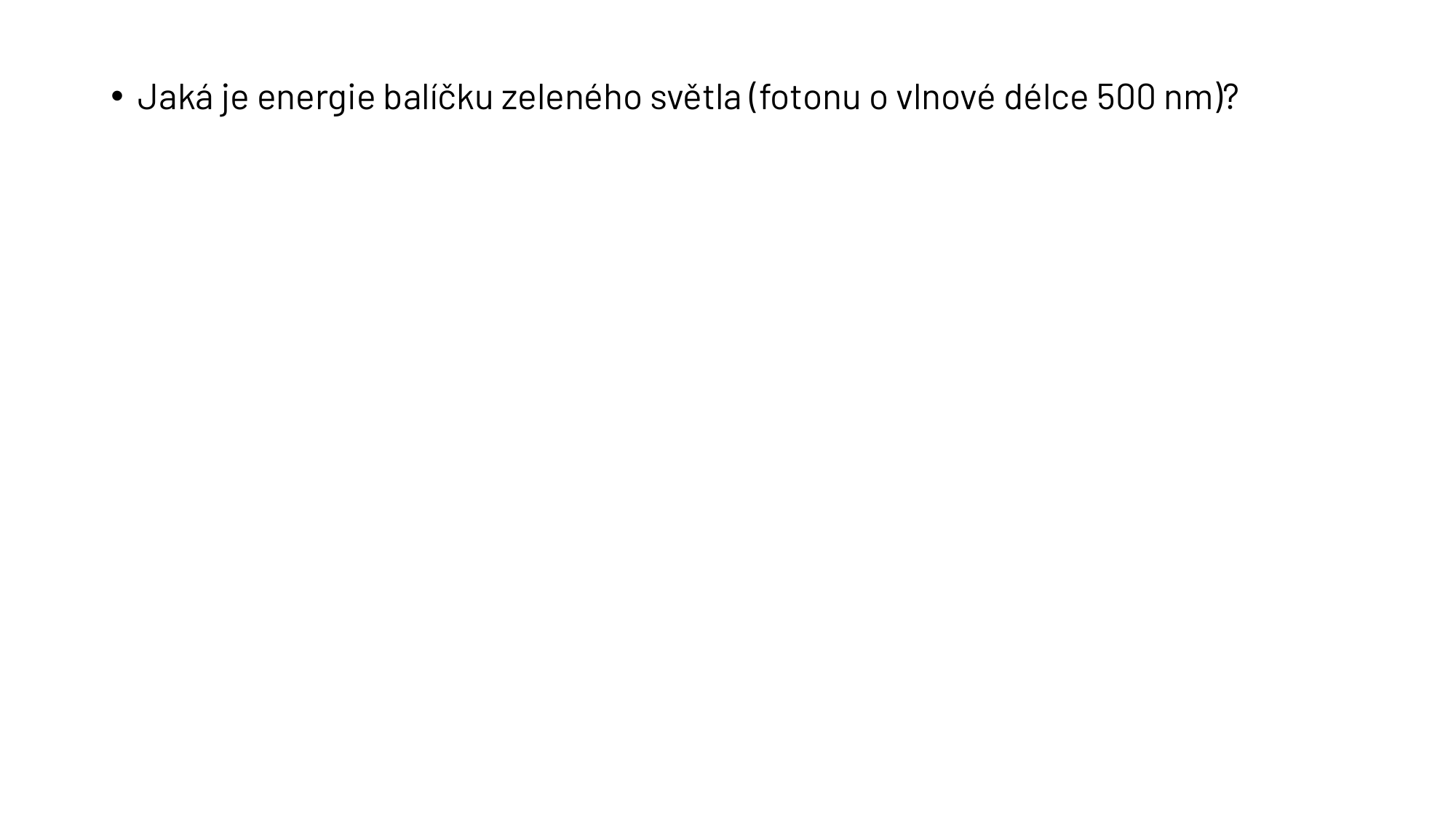

Jaká je energie balíčku zeleného světla (fotonu o vlnové délce 500 nm)?